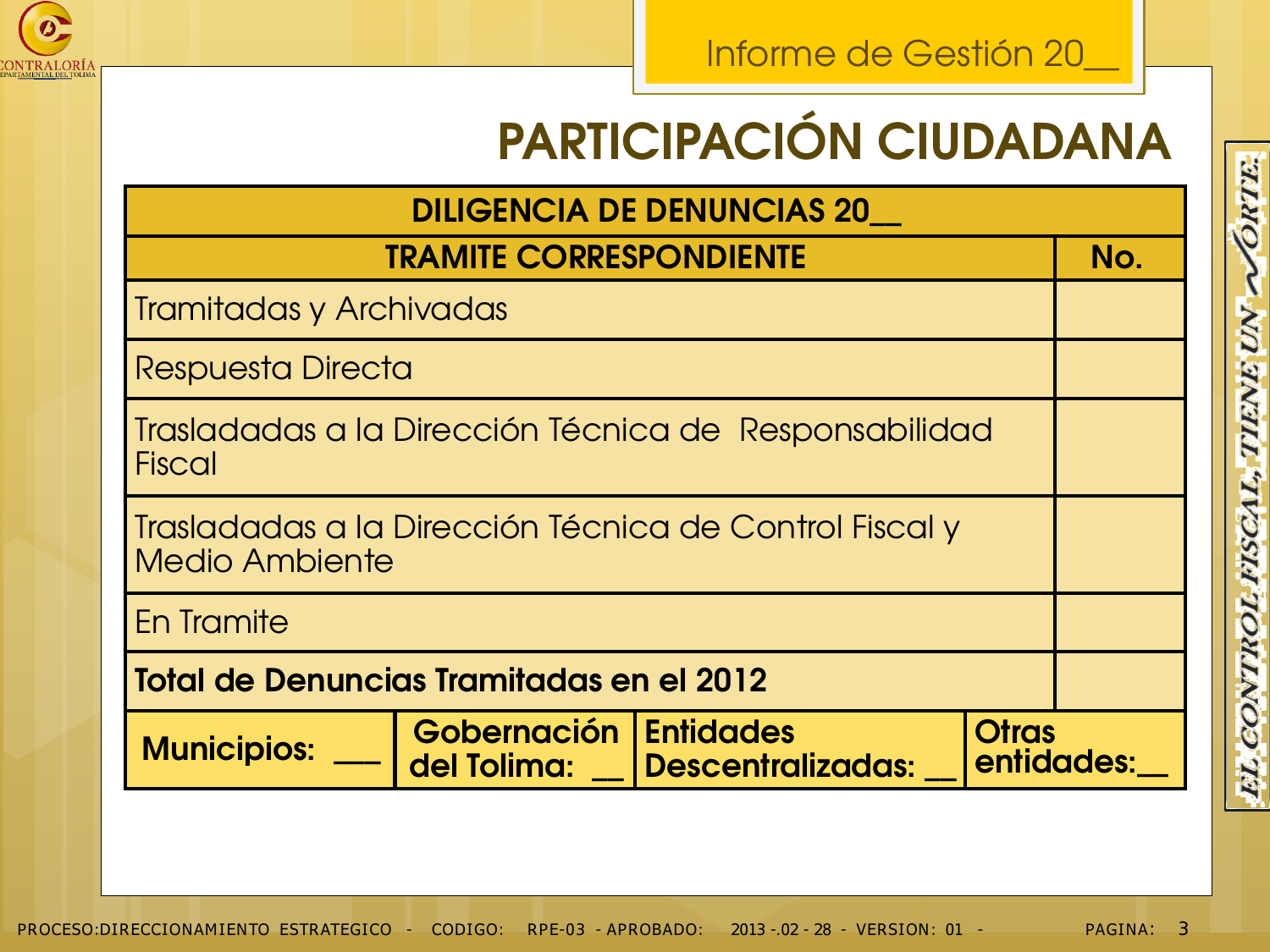

# PARTICIPACIÓN CIUDADANA
| DILIGENCIA DE DENUNCIAS 20\_\_ |  |  |  |  |
| --- | --- | --- | --- | --- |
| TRAMITE CORRESPONDIENTE |  |  |  | No. |
| Tramitadas y Archivadas |  |  |  |  |
| Respuesta Directa |  |  |  |  |
| Trasladadas a la Dirección Técnica de Responsabilidad Fiscal |  |  |  |  |
| Trasladadas a la Dirección Técnica de Control Fiscal y Medio Ambiente |  |  |  |  |
| En Tramite |  |  |  |  |
| Total de Denuncias Tramitadas en el 2012 |  |  |  |  |
| Municipios: \_\_\_ | Gobernación del Tolima: \_\_ | Entidades Descentralizadas: \_\_ | Otras entidades:\_\_ |  |